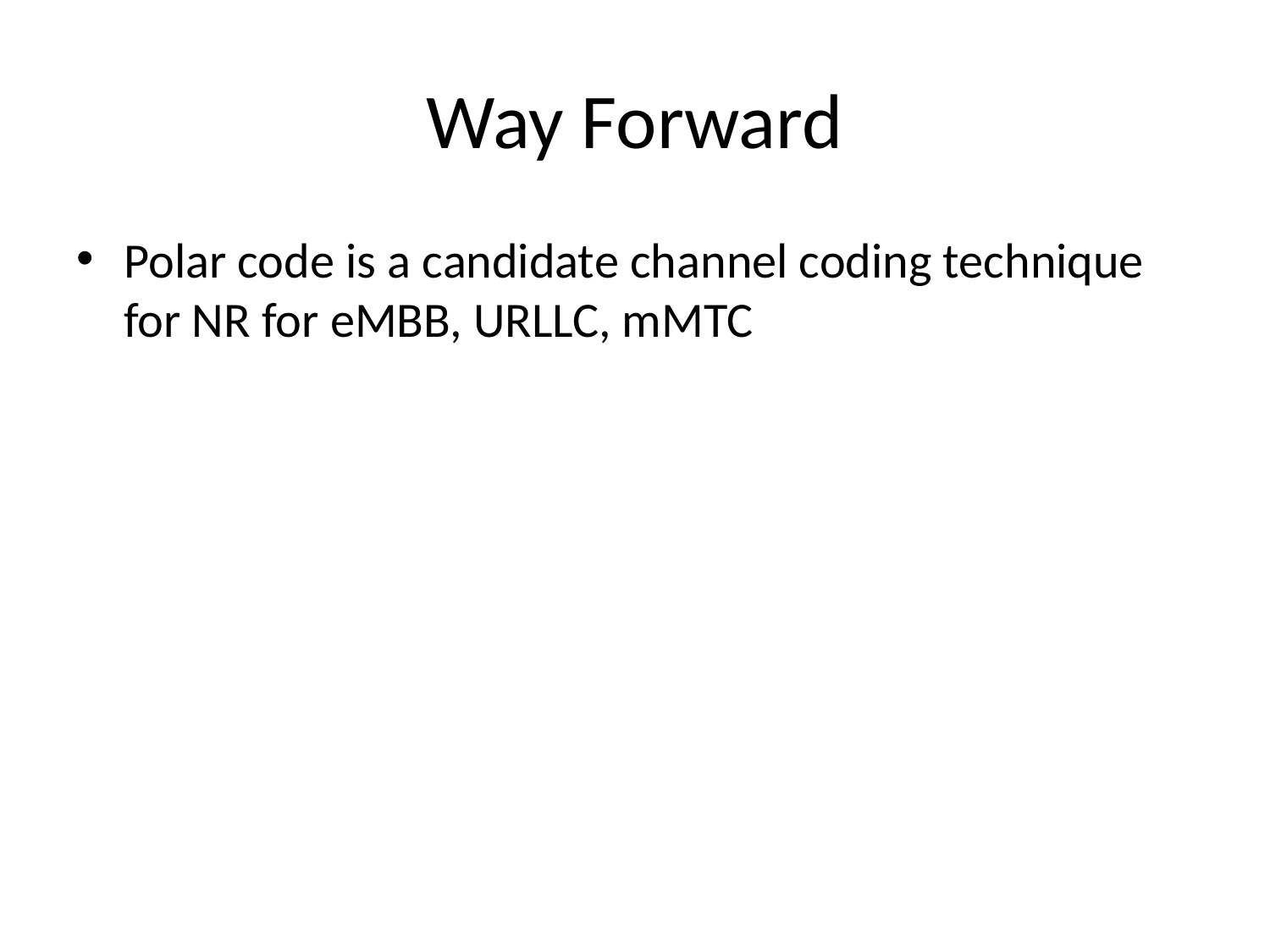

# Way Forward
Polar code is a candidate channel coding technique for NR for eMBB, URLLC, mMTC